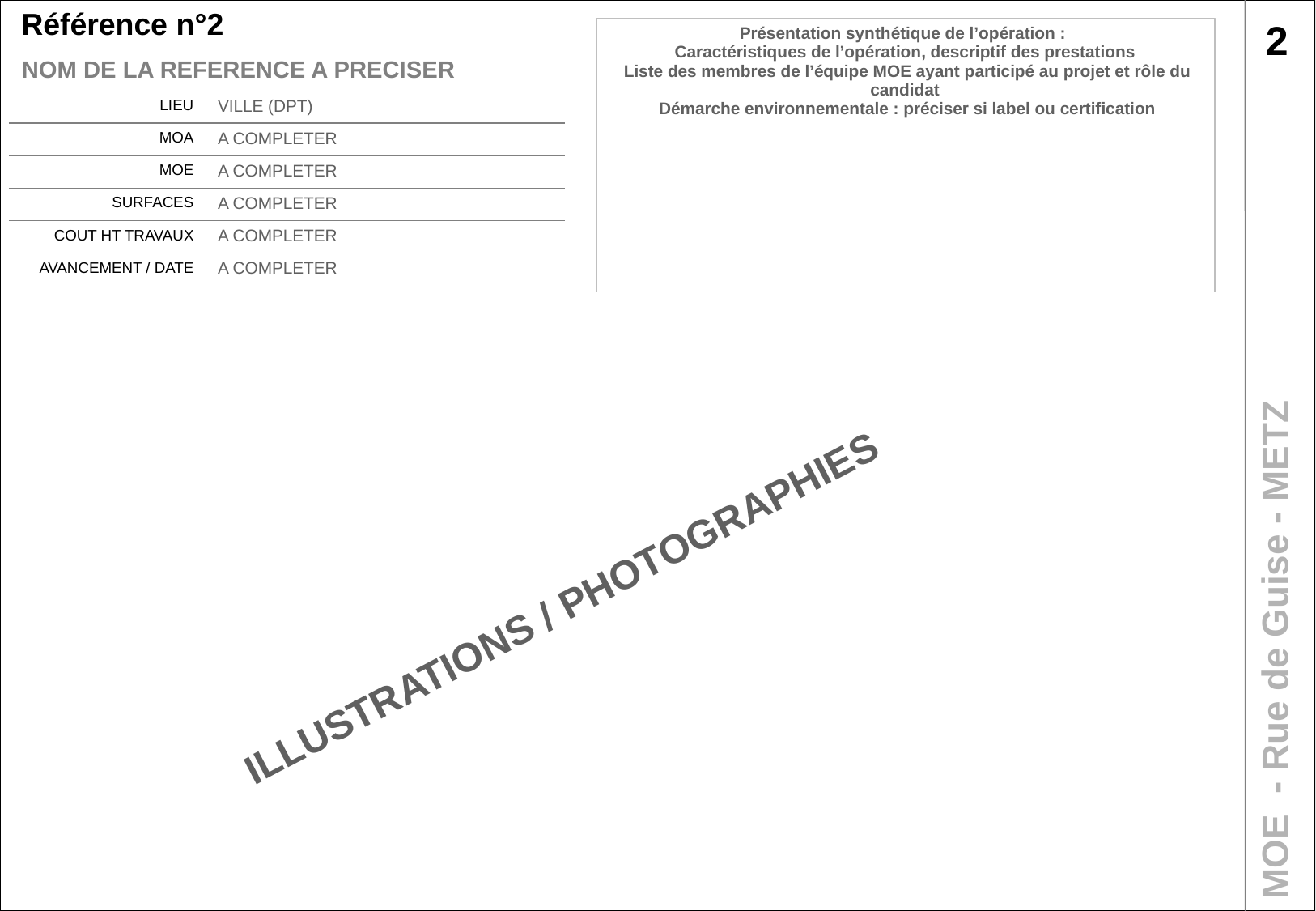

Référence n°2
2
Présentation synthétique de l’opération :
Caractéristiques de l’opération, descriptif des prestations
Liste des membres de l’équipe MOE ayant participé au projet et rôle du candidat
Démarche environnementale : préciser si label ou certification

| NOM DE LA REFERENCE A PRECISER |  |
| --- | --- |
| LIEU | VILLE (DPT) |
| MOA | A COMPLETER |
| MOE | A COMPLETER |
| SURFACES | A COMPLETER |
| COUT HT TRAVAUX | A COMPLETER |
| AVANCEMENT / DATE | A COMPLETER |
MOE  - Rue de Guise - METZ
ILLUSTRATIONS / PHOTOGRAPHIES